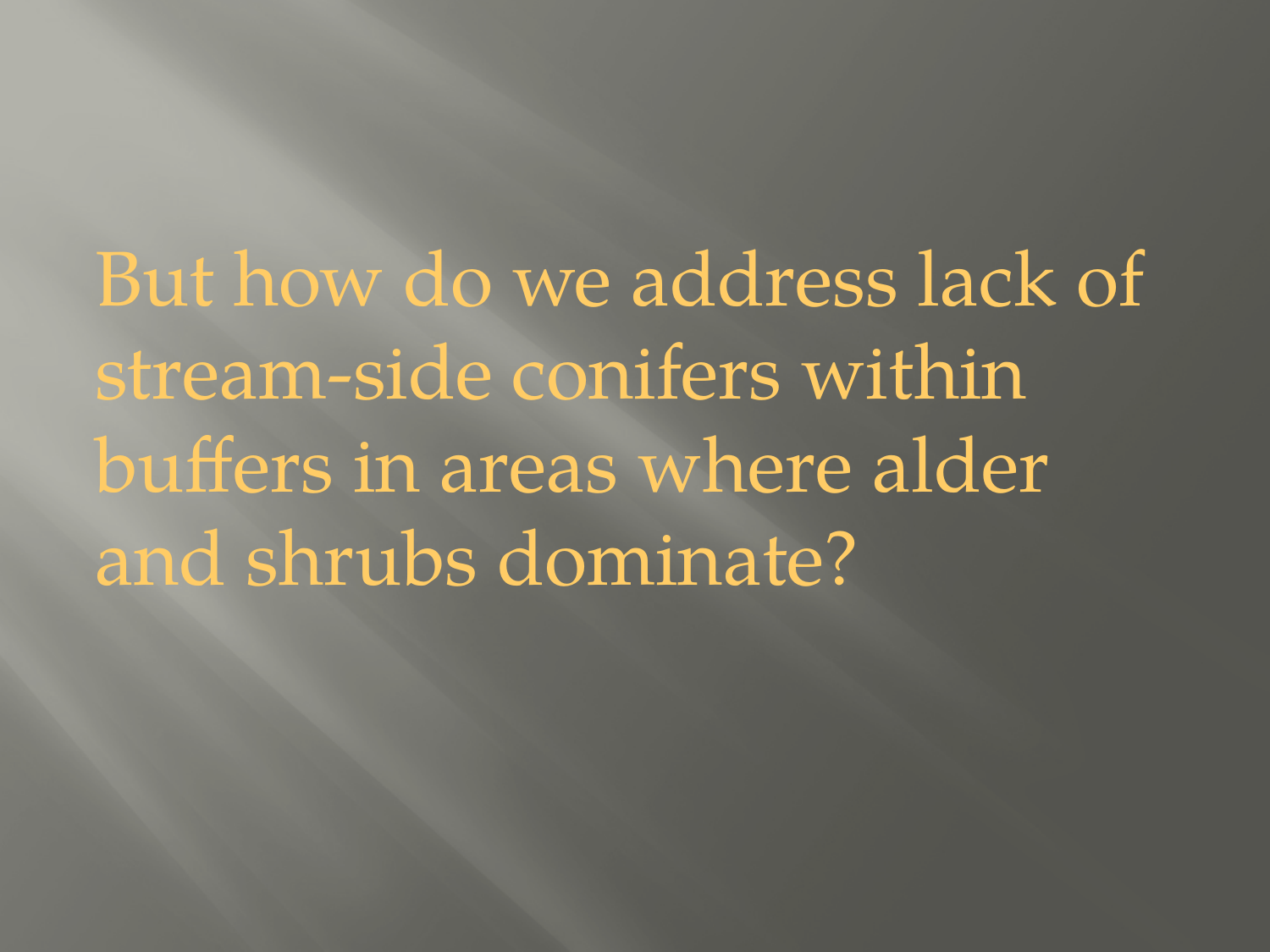

#
But how do we address lack of stream-side conifers within buffers in areas where alder and shrubs dominate?